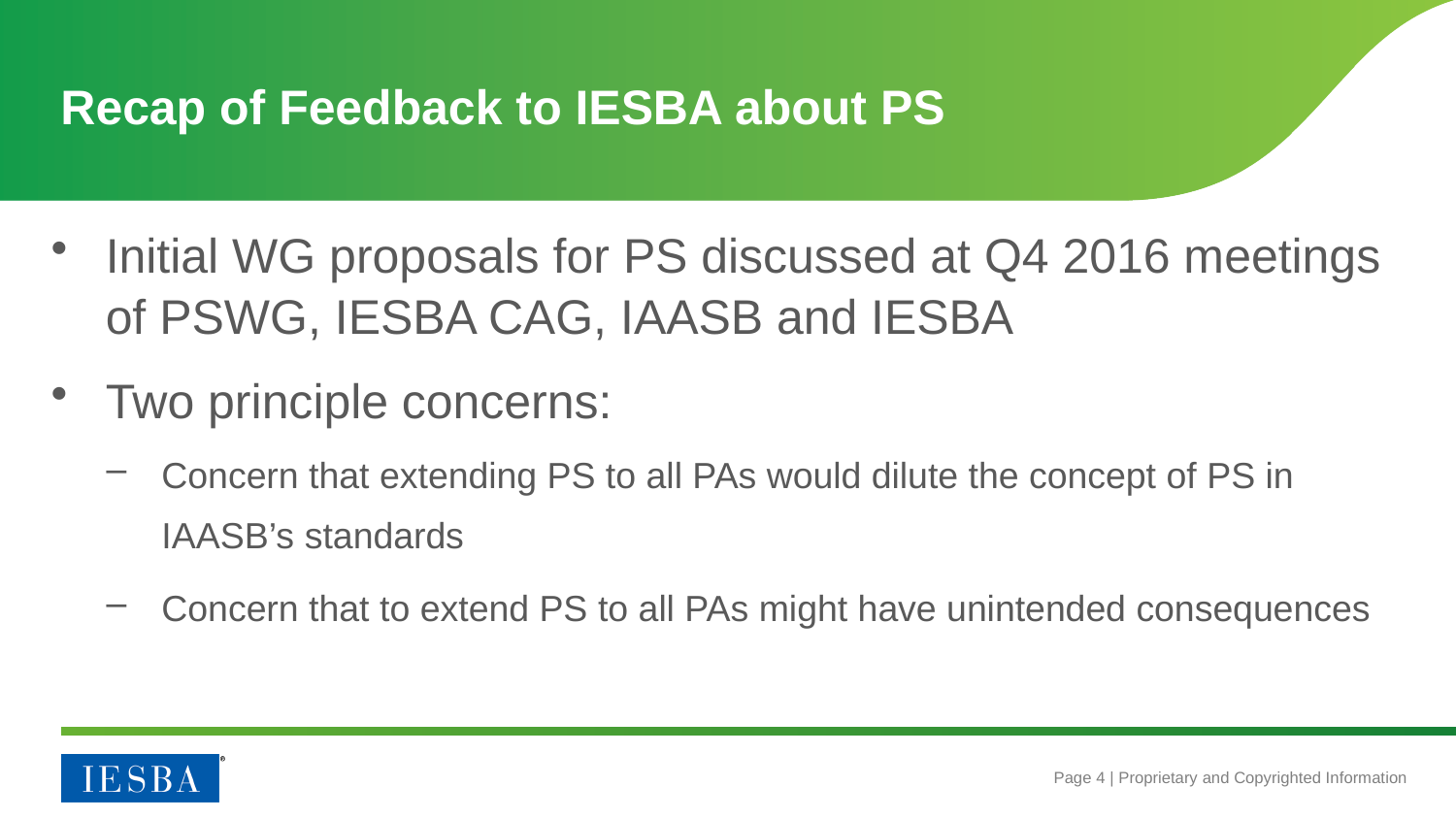

# Recap of Feedback to IESBA about PS
Initial WG proposals for PS discussed at Q4 2016 meetings of PSWG, IESBA CAG, IAASB and IESBA
Two principle concerns:
Concern that extending PS to all PAs would dilute the concept of PS in IAASB’s standards
Concern that to extend PS to all PAs might have unintended consequences